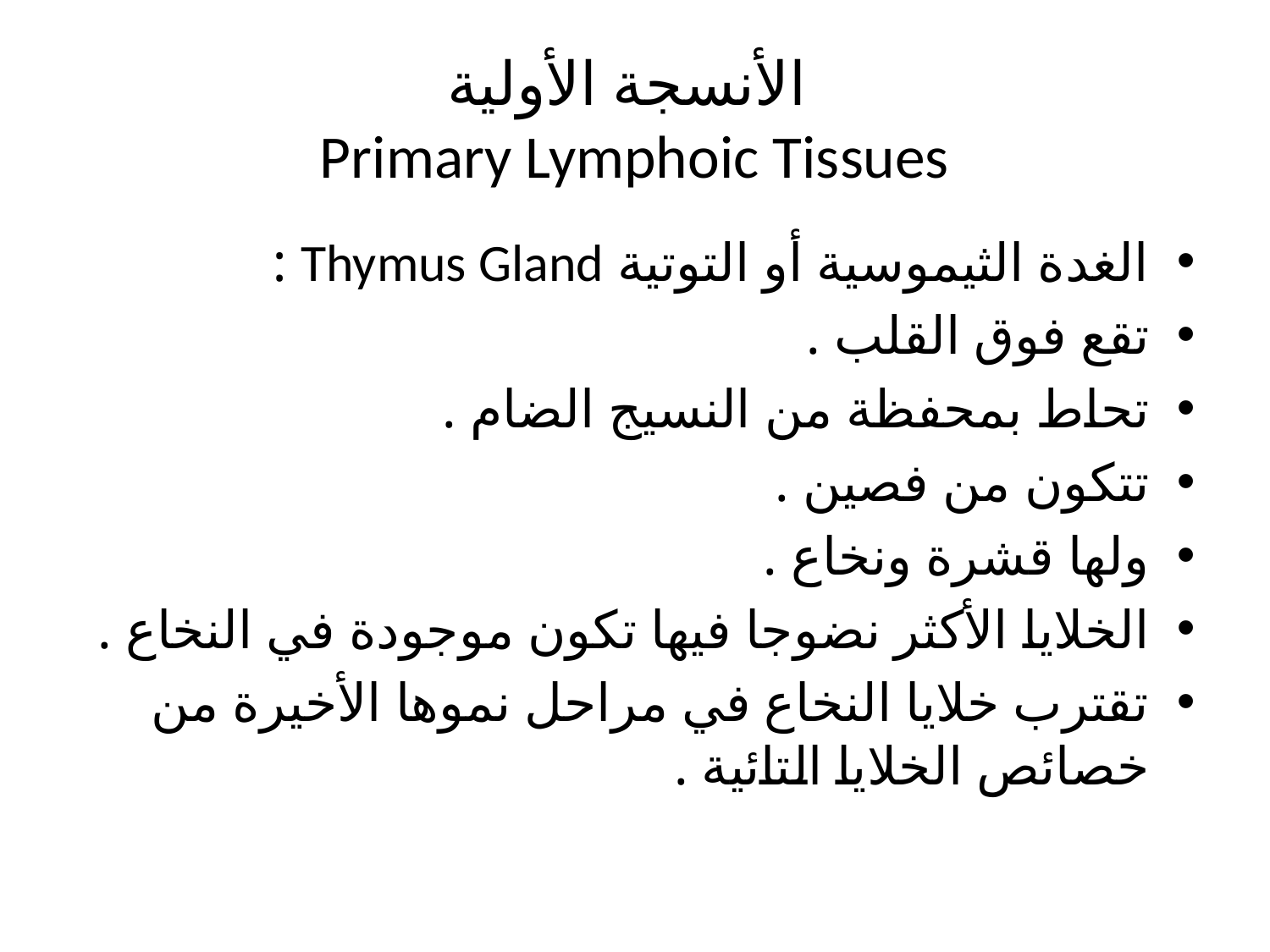

# الأنسجة الأولية Primary Lymphoic Tissues
الغدة الثيموسية أو التوتية Thymus Gland :
تقع فوق القلب .
تحاط بمحفظة من النسيج الضام .
تتكون من فصين .
ولها قشرة ونخاع .
الخلايا الأكثر نضوجا فيها تكون موجودة في النخاع .
تقترب خلايا النخاع في مراحل نموها الأخيرة من خصائص الخلايا التائية .